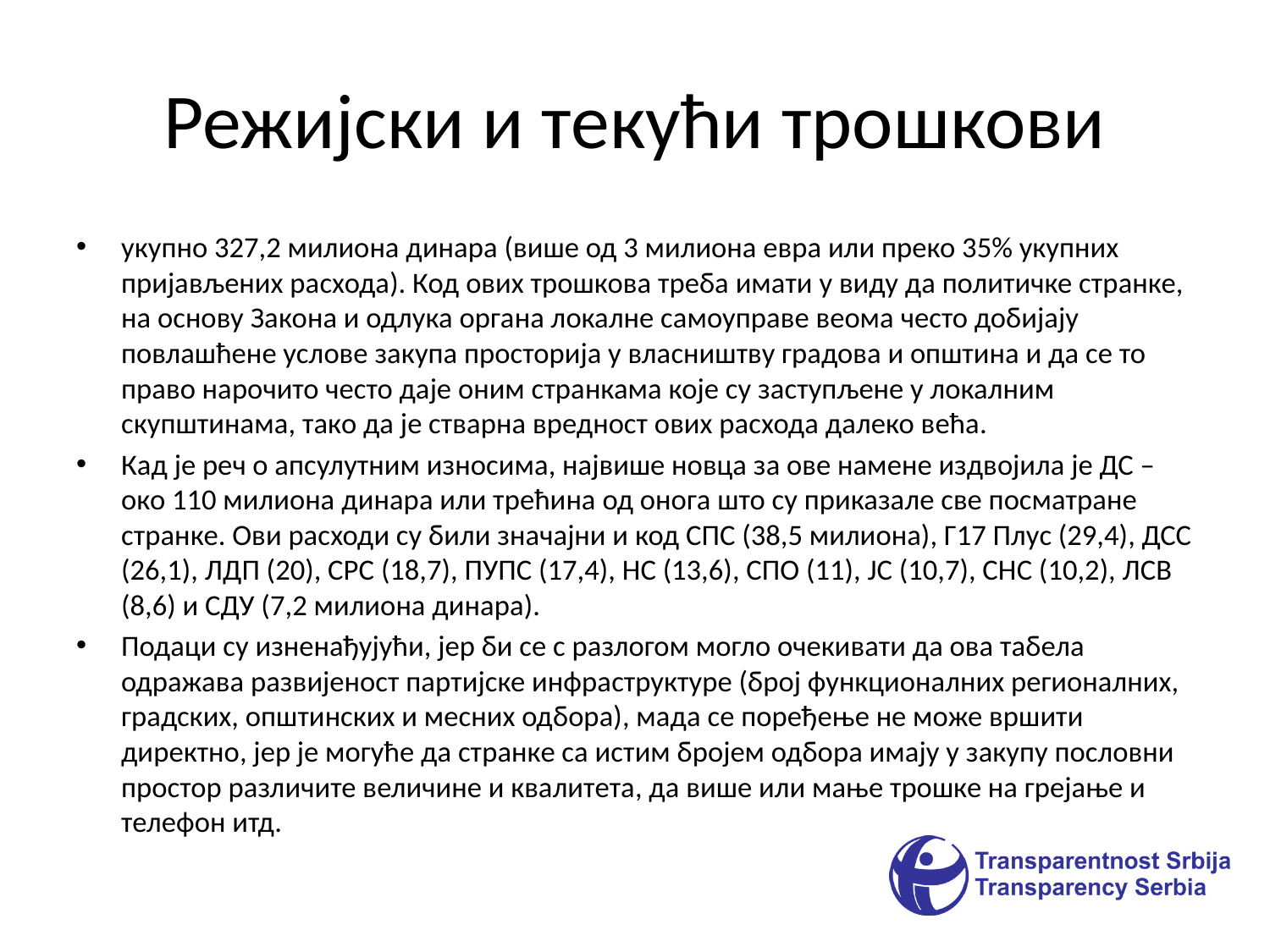

# Режијски и текући трошкови
укупно 327,2 милиона динара (више од 3 милиона евра или преко 35% укупних пријављених расхода). Код ових трошкова треба имати у виду да политичке странке, на основу Закона и одлука органа локалне самоуправе веома често добијају повлашћене услове закупа просторија у власништву градова и општина и да се то право нарочито често даје оним странкама које су заступљене у локалним скупштинама, тако да је стварна вредност ових расхода далеко већа.
Кад је реч о апсулутним износима, највише новца за ове намене издвојила је ДС – око 110 милиона динара или трећина од онога што су приказале све посматране странке. Ови расходи су били значајни и код СПС (38,5 милиона), Г17 Плус (29,4), ДСС (26,1), ЛДП (20), СРС (18,7), ПУПС (17,4), НС (13,6), СПО (11), ЈС (10,7), СНС (10,2), ЛСВ (8,6) и СДУ (7,2 милиона динара).
Подаци су изненађујући, јер би се с разлогом могло очекивати да ова табела одражава развијеност партијске инфраструктуре (број функционалних регионалних, градских, општинских и месних одбора), мада се поређење не може вршити директно, јер је могуће да странке са истим бројем одбора имају у закупу пословни простор различите величине и квалитета, да више или мање трошке на грејање и телефон итд.